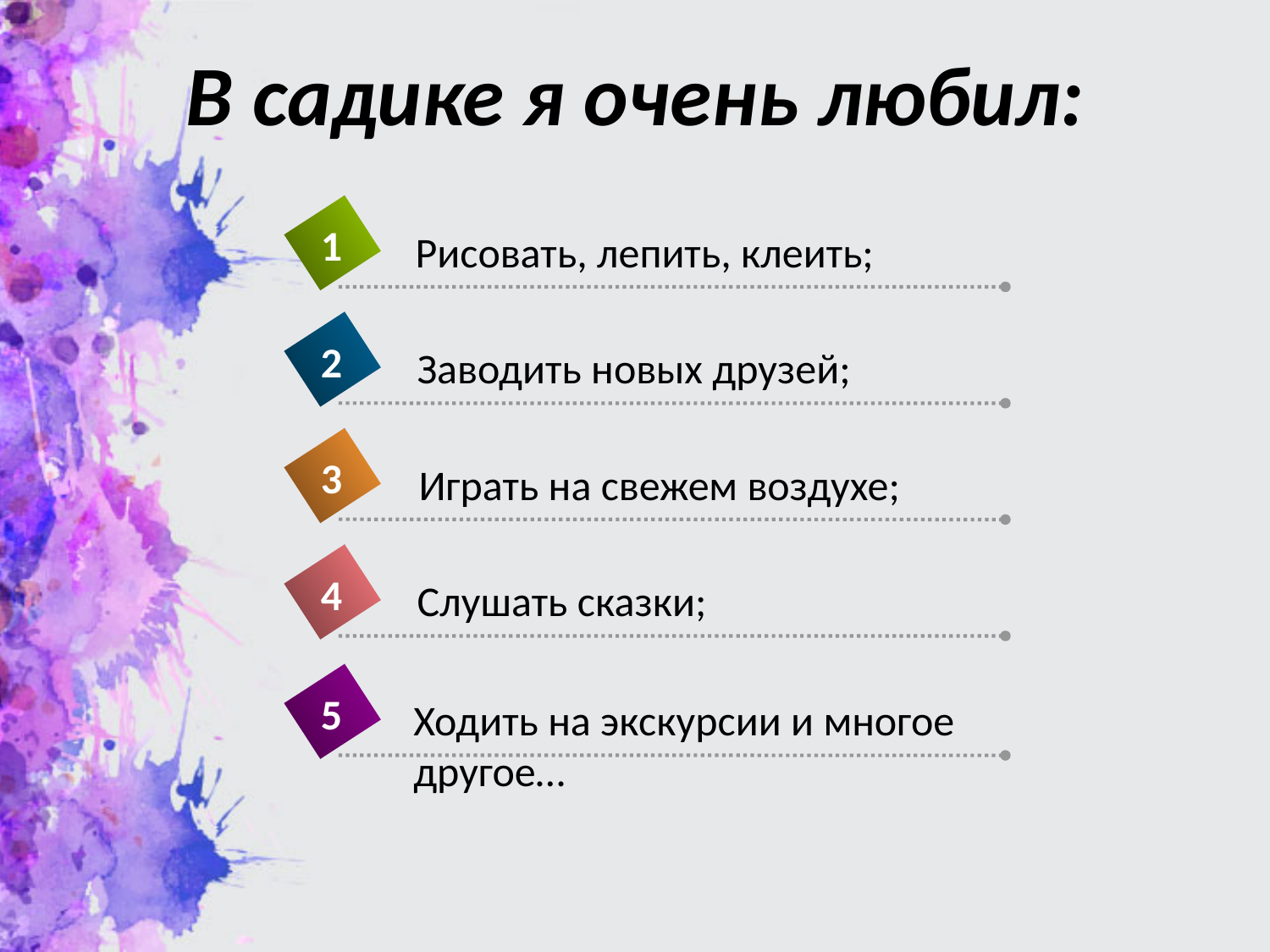

# В садике я очень любил:

1
Рисовать, лепить, клеить;

2
Заводить новых друзей;

3
Играть на свежем воздухе;

4
Слушать сказки;

5
Ходить на экскурсии и многое другое…